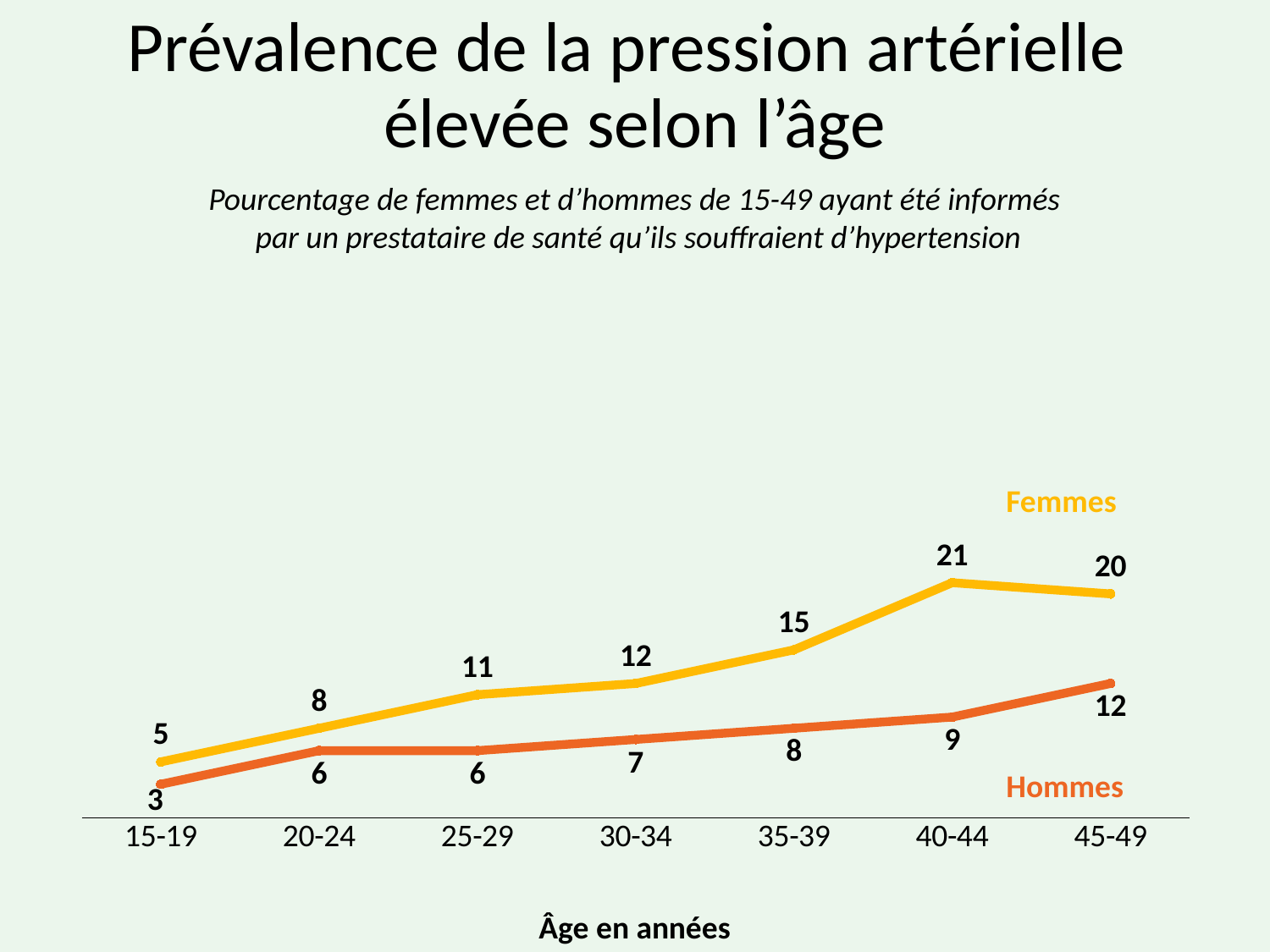

# Prévalence de la pression artérielle élevée selon l’âge
Pourcentage de femmes et d’hommes de 15-49 ayant été informés
 par un prestataire de santé qu’ils souffraient d’hypertension

### Chart

| Category | Women | Men |
|---|---|---|
| 15-19 | 5.0 | 3.0 |
| 20-24 | 8.0 | 6.0 |
| 25-29 | 11.0 | 6.0 |
| 30-34 | 12.0 | 7.0 |
| 35-39 | 15.0 | 8.0 |
| 40-44 | 21.0 | 9.0 |
| 45-49 | 20.0 | 12.0 |
Femmes
Hommes
Âge en années